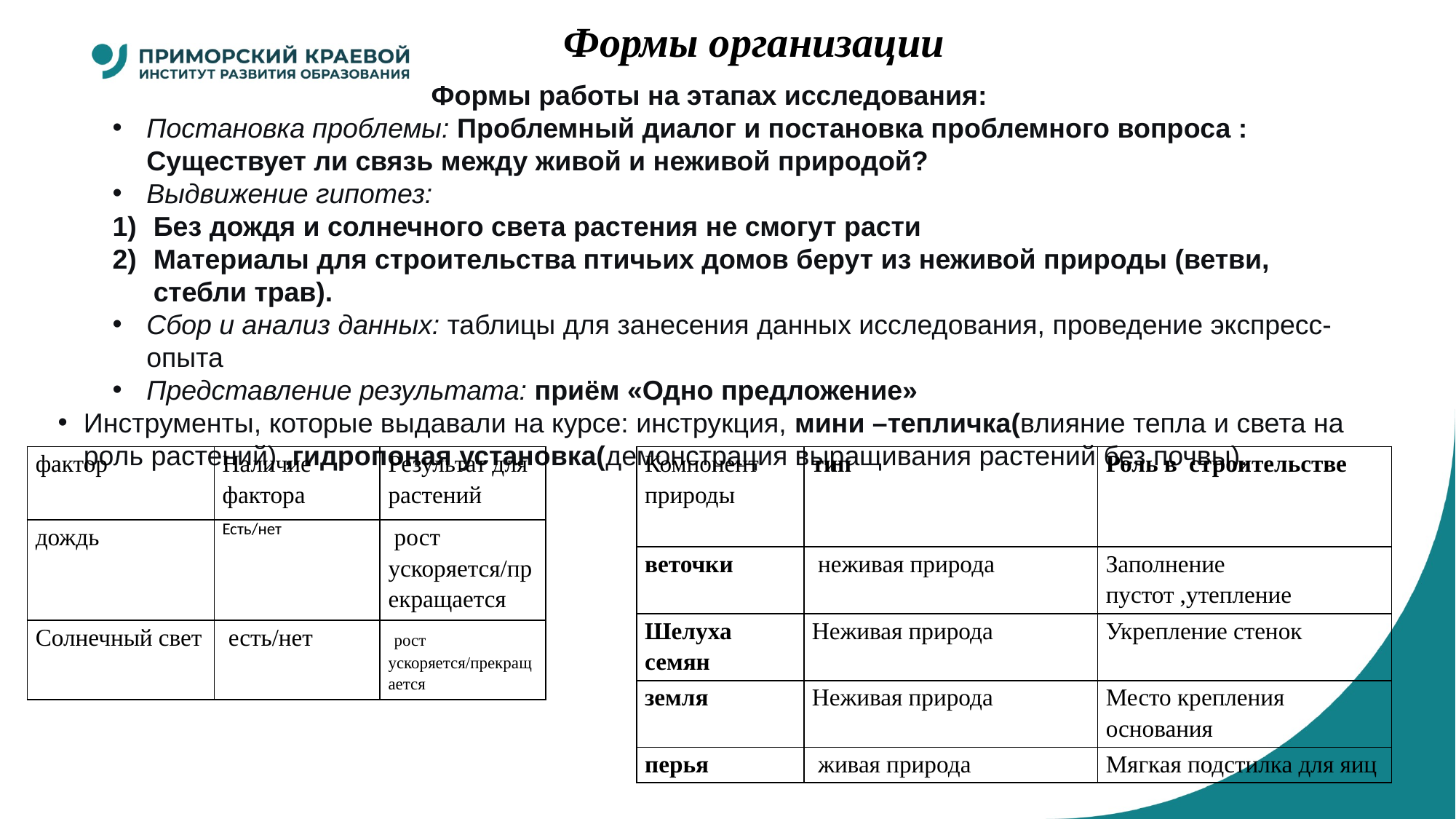

# Формы организации
Формы работы на этапах исследования:
Постановка проблемы: Проблемный диалог и постановка проблемного вопроса : Существует ли связь между живой и неживой природой?
Выдвижение гипотез:
Без дождя и солнечного света растения не смогут расти
Материалы для строительства птичьих домов берут из неживой природы (ветви, стебли трав).
Сбор и анализ данных: таблицы для занесения данных исследования, проведение экспресс-опыта
Представление результата: приём «Одно предложение»
Инструменты, которые выдавали на курсе: инструкция, мини –тепличка(влияние тепла и света на роль растений) ,гидропоная установка(демонстрация выращивания растений без почвы).

| фактор | Наличие фактора | Результат для растений |
| --- | --- | --- |
| дождь | Есть/нет | рост ускоряется/прекращается |
| Солнечный свет | есть/нет | рост ускоряется/прекращается |
| Компонент природы | тип | Роль в строительстве |
| --- | --- | --- |
| веточки | неживая природа | Заполнение пустот ,утепление |
| Шелуха семян | Неживая природа | Укрепление стенок |
| земля | Неживая природа | Место крепления основания |
| перья | живая природа | Мягкая подстилка для яиц |